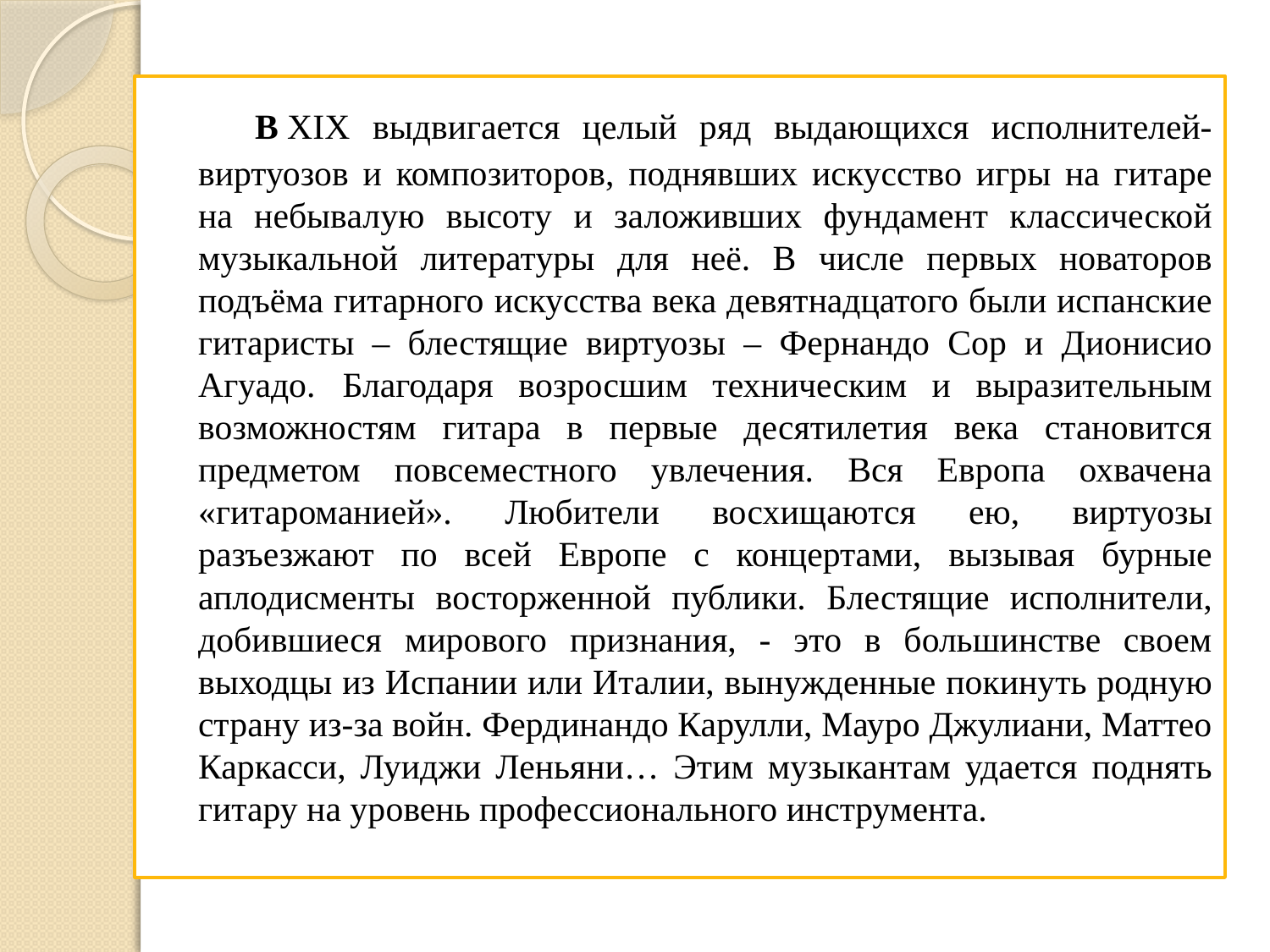

В XIX выдвигается целый ряд выдающихся исполнителей-виртуозов и композиторов, поднявших искусство игры на гитаре на небывалую высоту и заложивших фундамент классической музыкальной литературы для неё. В числе первых новаторов подъёма гитарного искусства века девятнадцатого были испанские гитаристы – блестящие виртуозы – Фернандо Сор и Дионисио Агуадо. Благодаря возросшим техническим и выразительным возможностям гитара в первые десятилетия века становится предметом повсеместного увлечения. Вся Европа охвачена «гитароманией». Любители восхищаются ею, виртуозы разъезжают по всей Европе с концертами, вызывая бурные аплодисменты восторженной публики. Блестящие исполнители, добившиеся мирового признания, - это в большинстве своем выходцы из Испании или Италии, вынужденные покинуть родную страну из-за войн. Фердинандо Карулли, Мауро Джулиани, Маттео Каркасси, Луиджи Леньяни… Этим музыкантам удается поднять гитару на уровень профессионального инструмента.